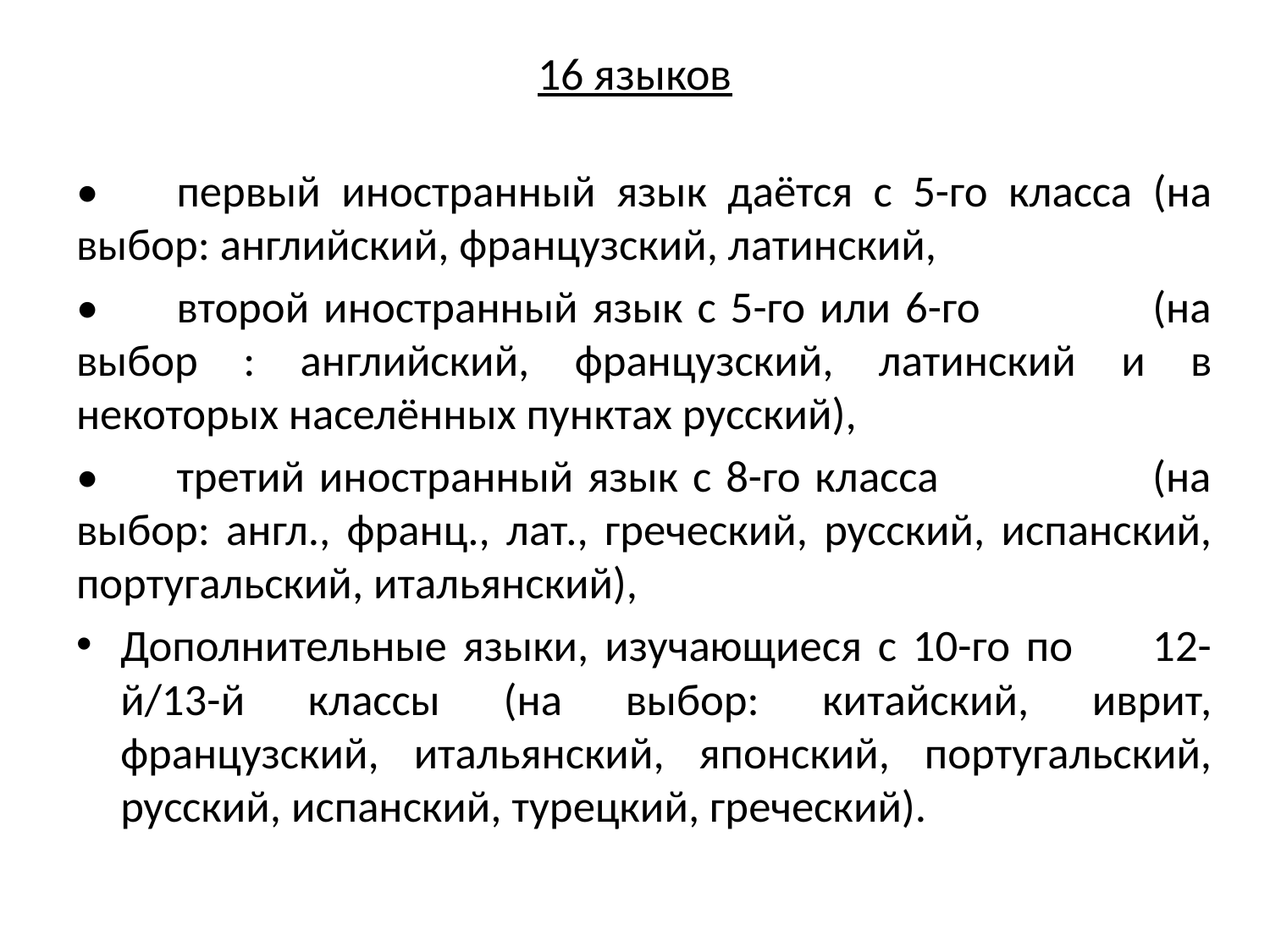

# 16 языков
•	первый иностранный язык даётся с 5-го класса (на выбор: английский, французский, латинский,
•	второй иностранный язык с 5-го или 6-го            (на выбор : английский, французский, латинский и в некоторых населённых пунктах русский),
•	третий иностранный язык с 8-го класса               (на выбор: англ., франц., лат., греческий, русский, испанский, португальский, итальянский),
Дополнительные языки, изучающиеся с 10-го по     12-й/13-й классы (на выбор: китайский, иврит, французский, итальянский, японский, португальский, русский, испанский, турецкий, греческий).